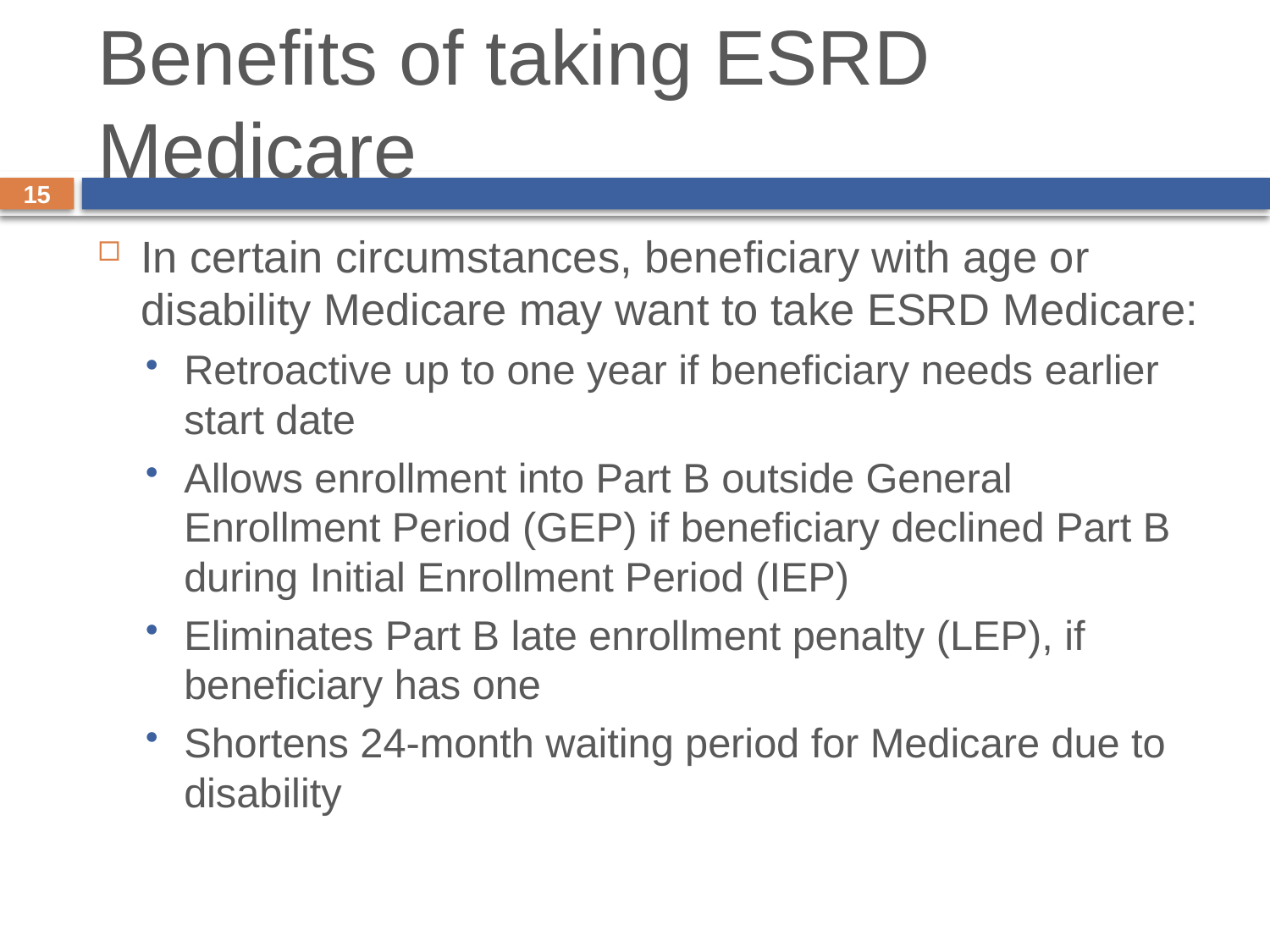

# Benefits of taking ESRD Medicare
15
In certain circumstances, beneficiary with age or disability Medicare may want to take ESRD Medicare:
Retroactive up to one year if beneficiary needs earlier start date
Allows enrollment into Part B outside General Enrollment Period (GEP) if beneficiary declined Part B during Initial Enrollment Period (IEP)
Eliminates Part B late enrollment penalty (LEP), if beneficiary has one
Shortens 24-month waiting period for Medicare due to disability